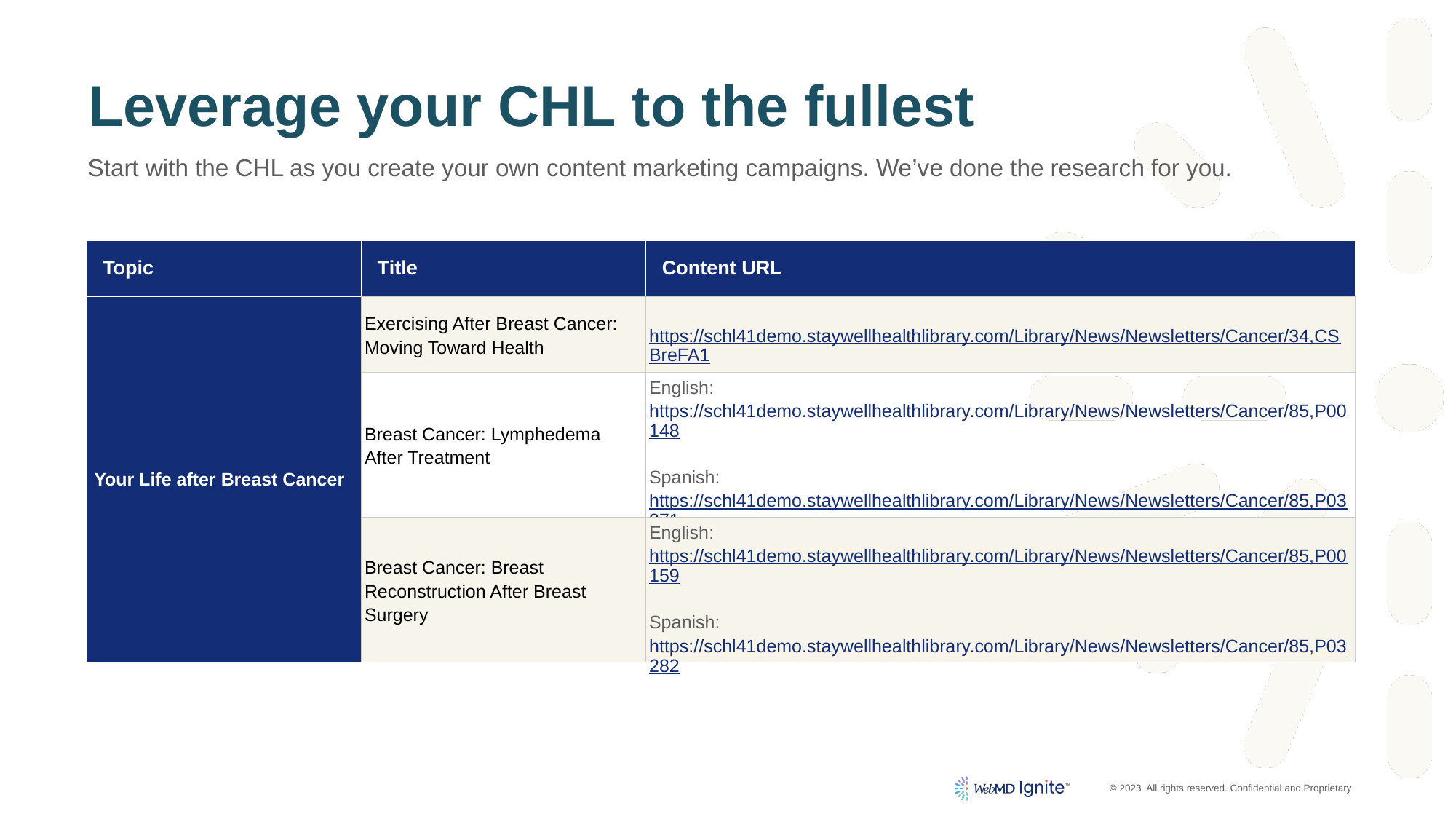

# Leverage your CHL to the fullest
Start with the CHL as you create your own content marketing campaigns. We’ve done the research for you.
| Topic | Title | Content URL |
| --- | --- | --- |
| Your Life after Breast Cancer | Exercising After Breast Cancer: Moving Toward Health | https://schl41demo.staywellhealthlibrary.com/Library/News/Newsletters/Cancer/34,CSBreFA1 |
|  | Breast Cancer: Lymphedema After Treatment | English: https://schl41demo.staywellhealthlibrary.com/Library/News/Newsletters/Cancer/85,P00148 Spanish: https://schl41demo.staywellhealthlibrary.com/Library/News/Newsletters/Cancer/85,P03271 |
|  | Breast Cancer: Breast Reconstruction After Breast Surgery | English: https://schl41demo.staywellhealthlibrary.com/Library/News/Newsletters/Cancer/85,P00159 Spanish: https://schl41demo.staywellhealthlibrary.com/Library/News/Newsletters/Cancer/85,P03282 |